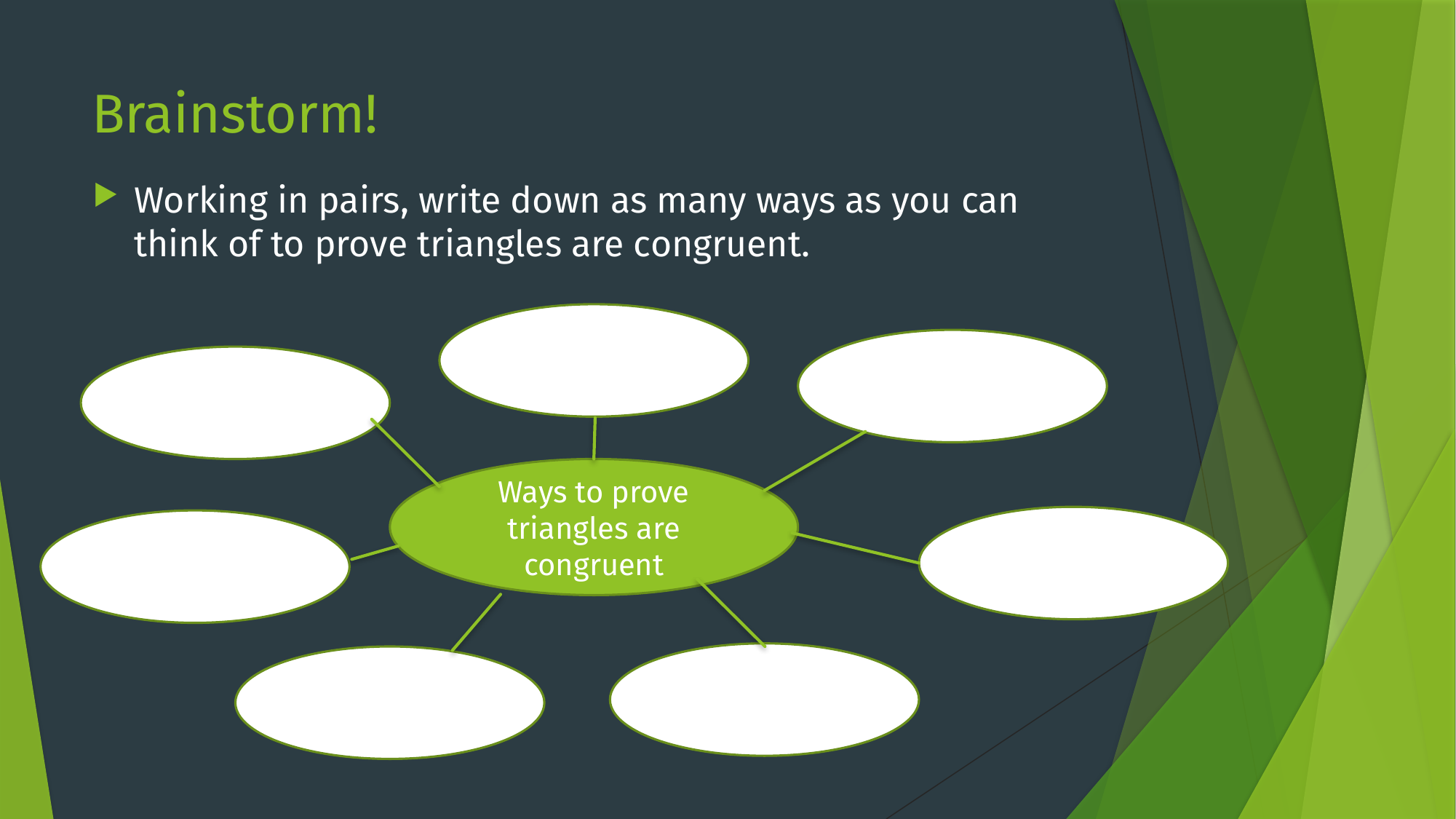

# Brainstorm!
Working in pairs, write down as many ways as you can think of to prove triangles are congruent.

Ways to prove triangles are congruent